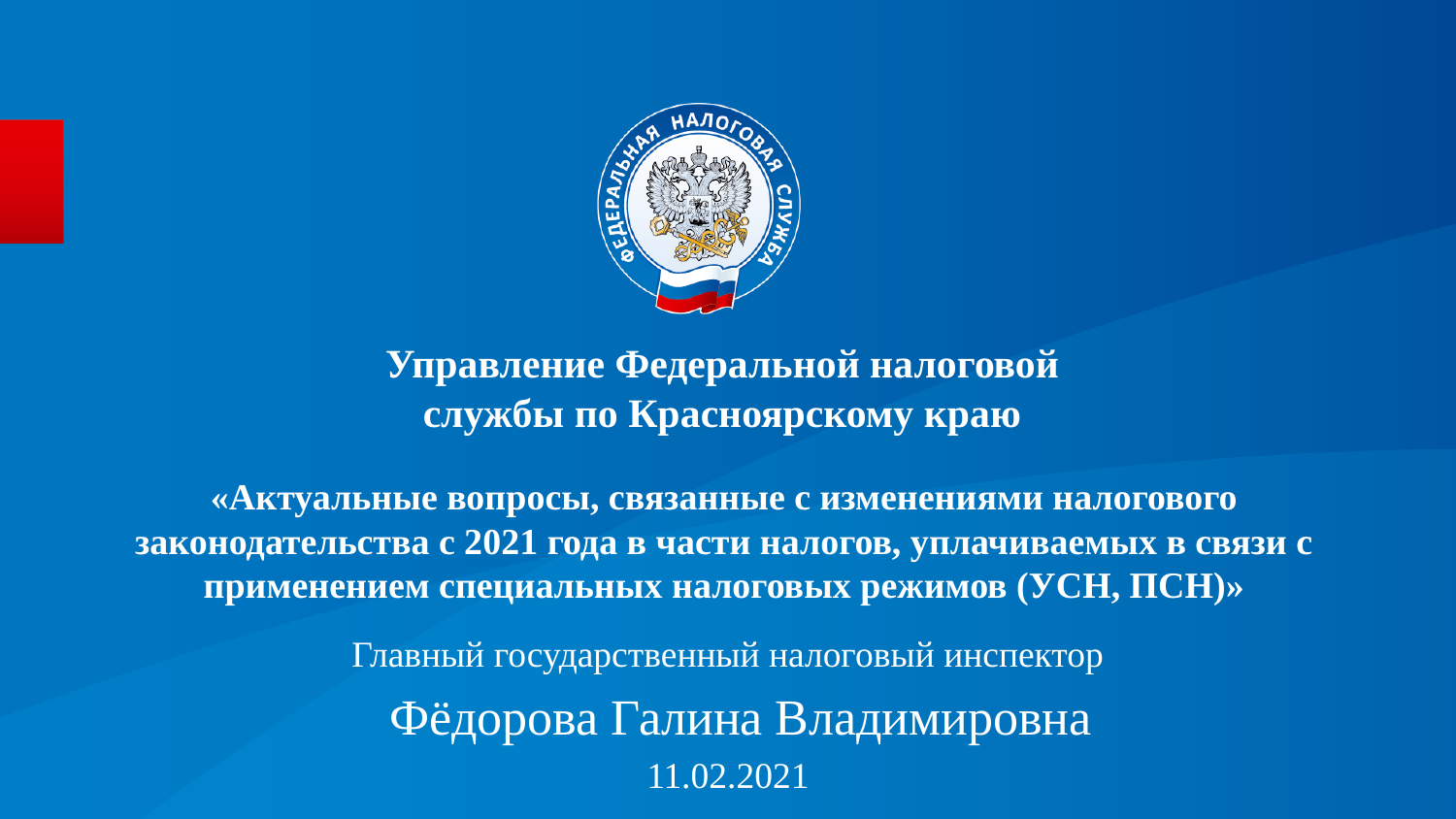

Управление Федеральной налоговой службы по Красноярскому краю
# «Актуальные вопросы, связанные с изменениями налогового законодательства с 2021 года в части налогов, уплачиваемых в связи с применением специальных налоговых режимов (УСН, ПСН)»
Главный государственный налоговый инспектор
  Фёдорова Галина Владимировна
11.02.2021